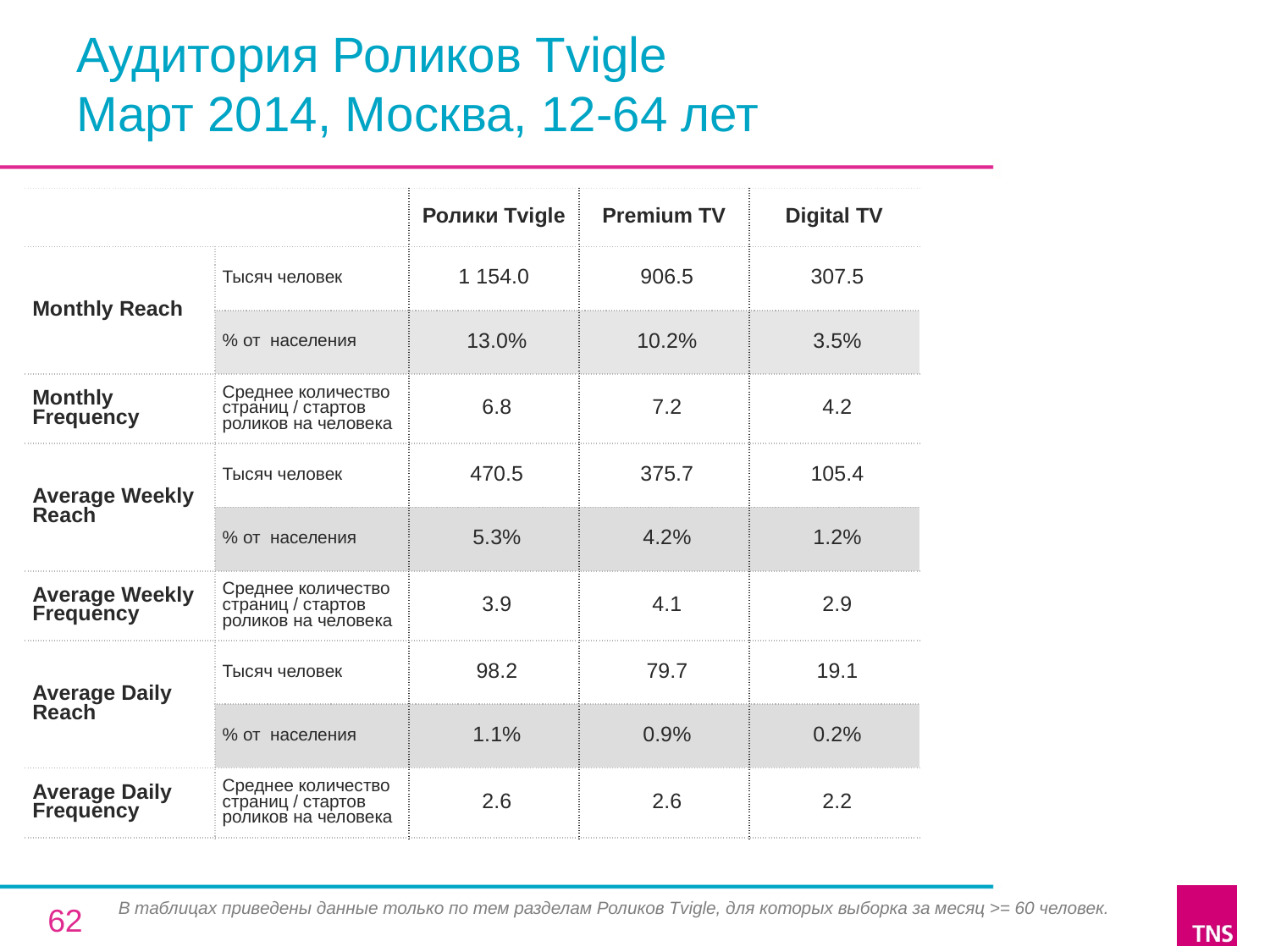

# Аудитория Роликов Tvigle Март 2014, Москва, 12-64 лет
|  |  | Ролики Tvigle | Premium TV | Digital TV |
| --- | --- | --- | --- | --- |
| Monthly Reach | Тысяч человек | 1 154.0 | 906.5 | 307.5 |
|  | % от населения | 13.0% | 10.2% | 3.5% |
| Monthly Frequency | Среднее количество страниц / стартов роликов на человека | 6.8 | 7.2 | 4.2 |
| Average Weekly Reach | Тысяч человек | 470.5 | 375.7 | 105.4 |
|  | % от населения | 5.3% | 4.2% | 1.2% |
| Average Weekly Frequency | Среднее количество страниц / стартов роликов на человека | 3.9 | 4.1 | 2.9 |
| Average Daily Reach | Тысяч человек | 98.2 | 79.7 | 19.1 |
|  | % от населения | 1.1% | 0.9% | 0.2% |
| Average Daily Frequency | Среднее количество страниц / стартов роликов на человека | 2.6 | 2.6 | 2.2 |
В таблицах приведены данные только по тем разделам Роликов Tvigle, для которых выборка за месяц >= 60 человек.
62